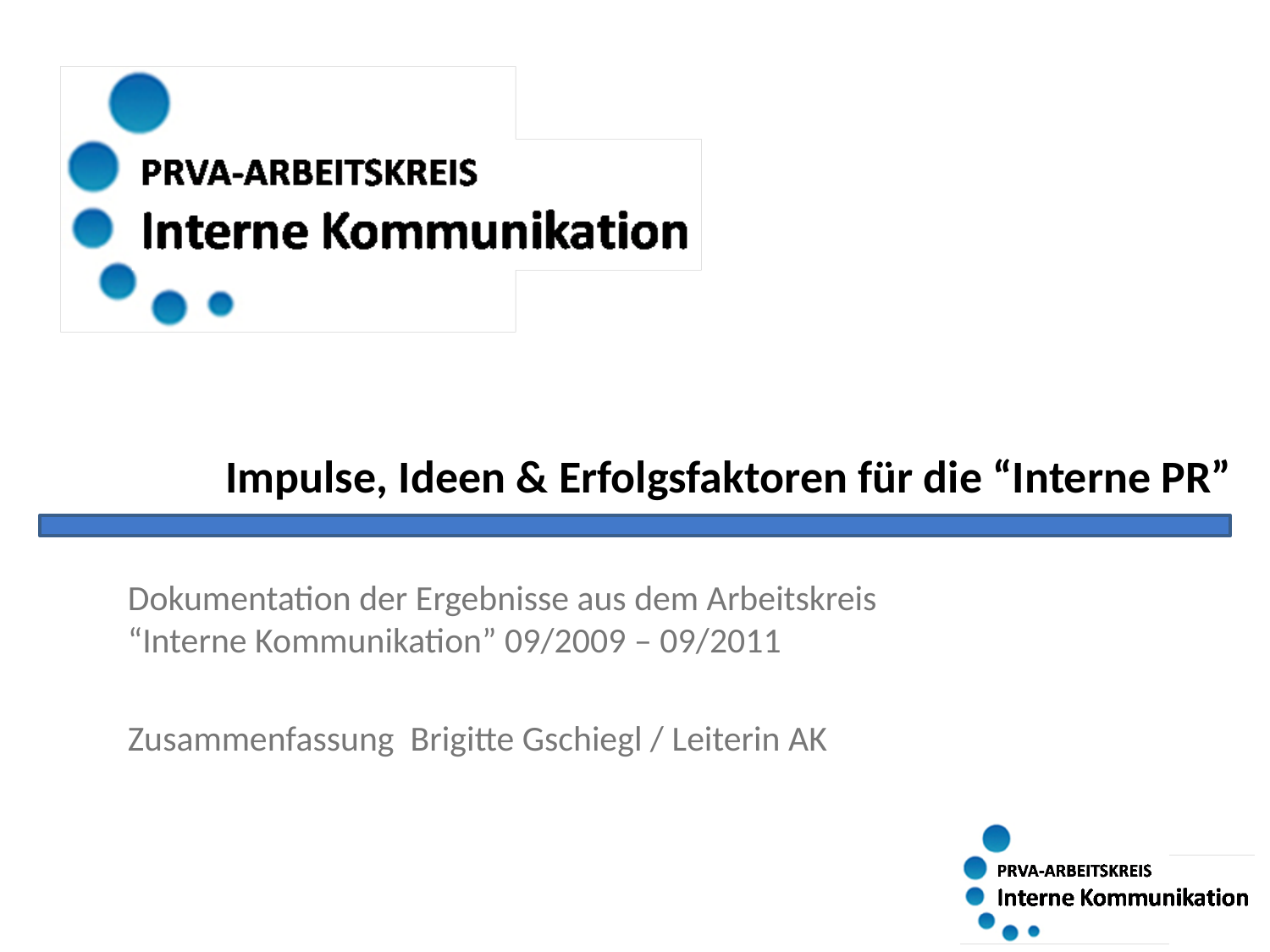

# Impulse, Ideen & Erfolgsfaktoren für die “Interne PR”
Dokumentation der Ergebnisse aus dem Arbeitskreis “Interne Kommunikation” 09/2009 – 09/2011

Zusammenfassung  Brigitte Gschiegl / Leiterin AK